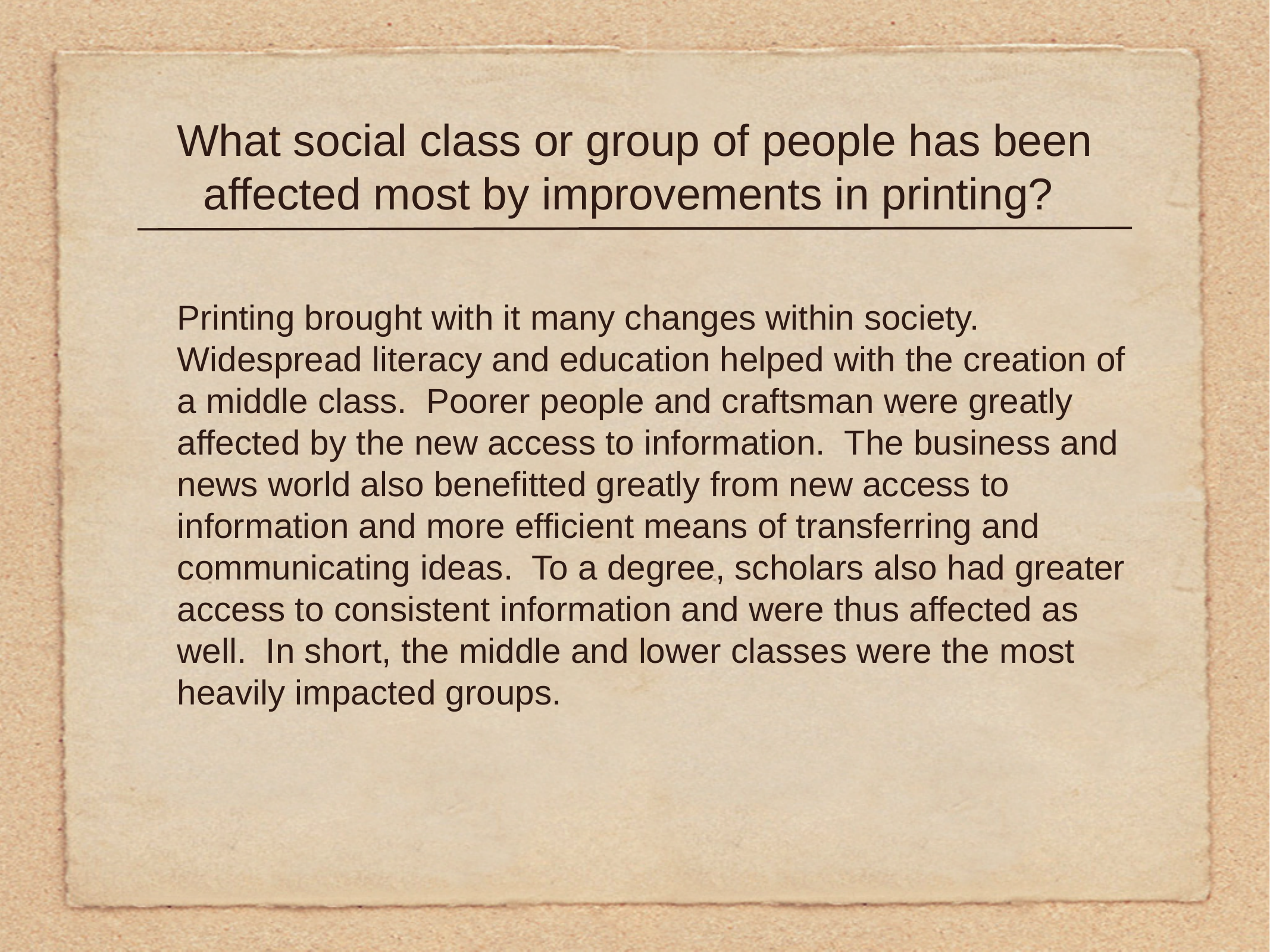

# What social class or group of people has been affected most by improvements in printing?

Printing brought with it many changes within society.  Widespread literacy and education helped with the creation of a middle class.  Poorer people and craftsman were greatly affected by the new access to information.  The business and news world also benefitted greatly from new access to information and more efficient means of transferring and communicating ideas.  To a degree, scholars also had greater access to consistent information and were thus affected as well.  In short, the middle and lower classes were the most heavily impacted groups.